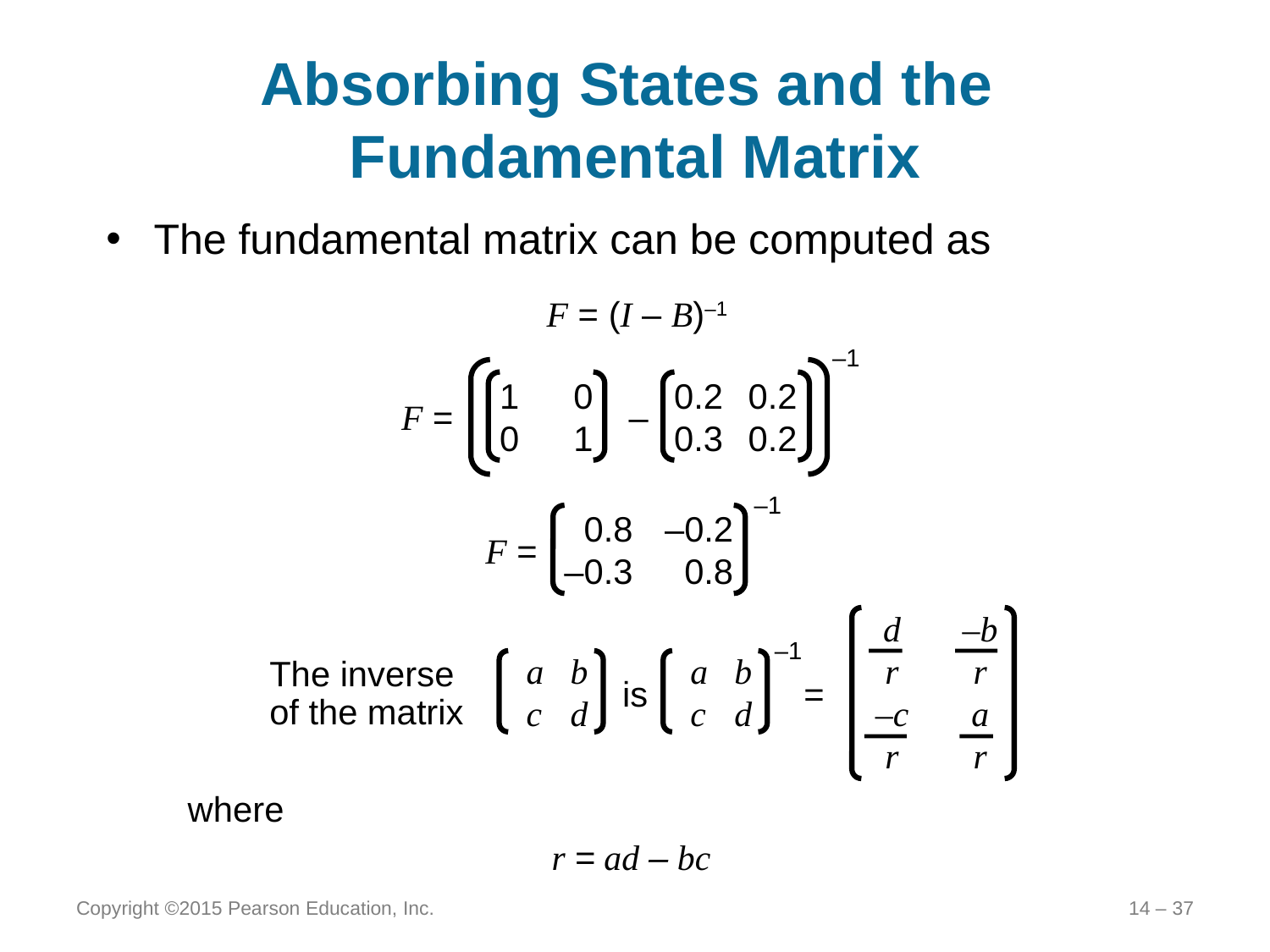

# Absorbing States and the Fundamental Matrix
The fundamental matrix can be computed as
F = (I – B)–1
–1

1	0
0	1
0.2	0.2
0.3	0.2

F =                  –
–1
	0.8	–0.2
	–0.3	0.8

F =
	d	–b
	r	r
	–c	a
	r	r

–1
a	b
c	d

a	b
c	d

The inverse of the matrix
is                =
where
r = ad – bc
Copyright ©2015 Pearson Education, Inc.
14 – 37